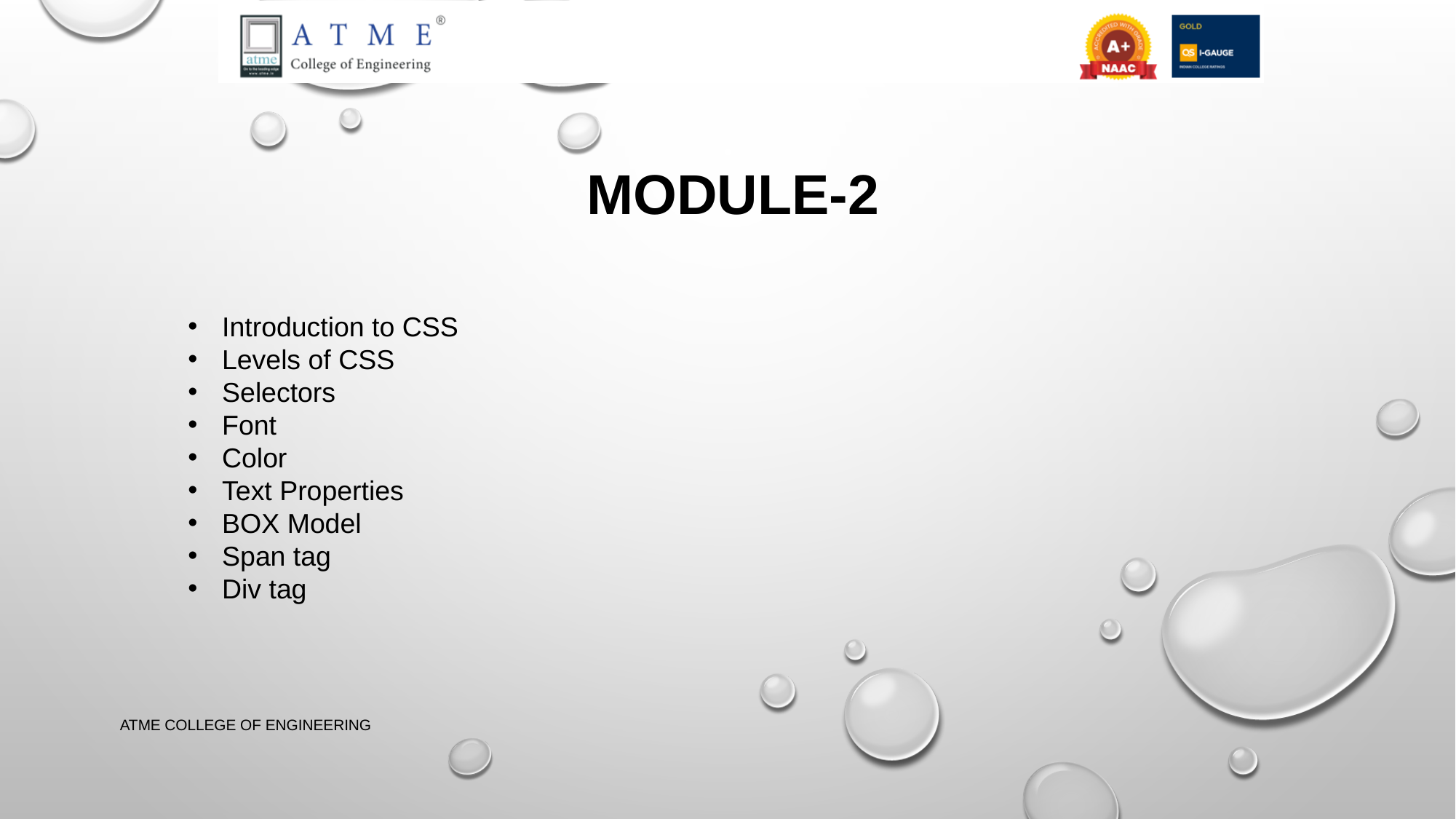

# Module-2
Introduction to CSS
Levels of CSS
Selectors
Font
Color
Text Properties
BOX Model
Span tag
Div tag
ATME COLLEGE OF ENGINEERING